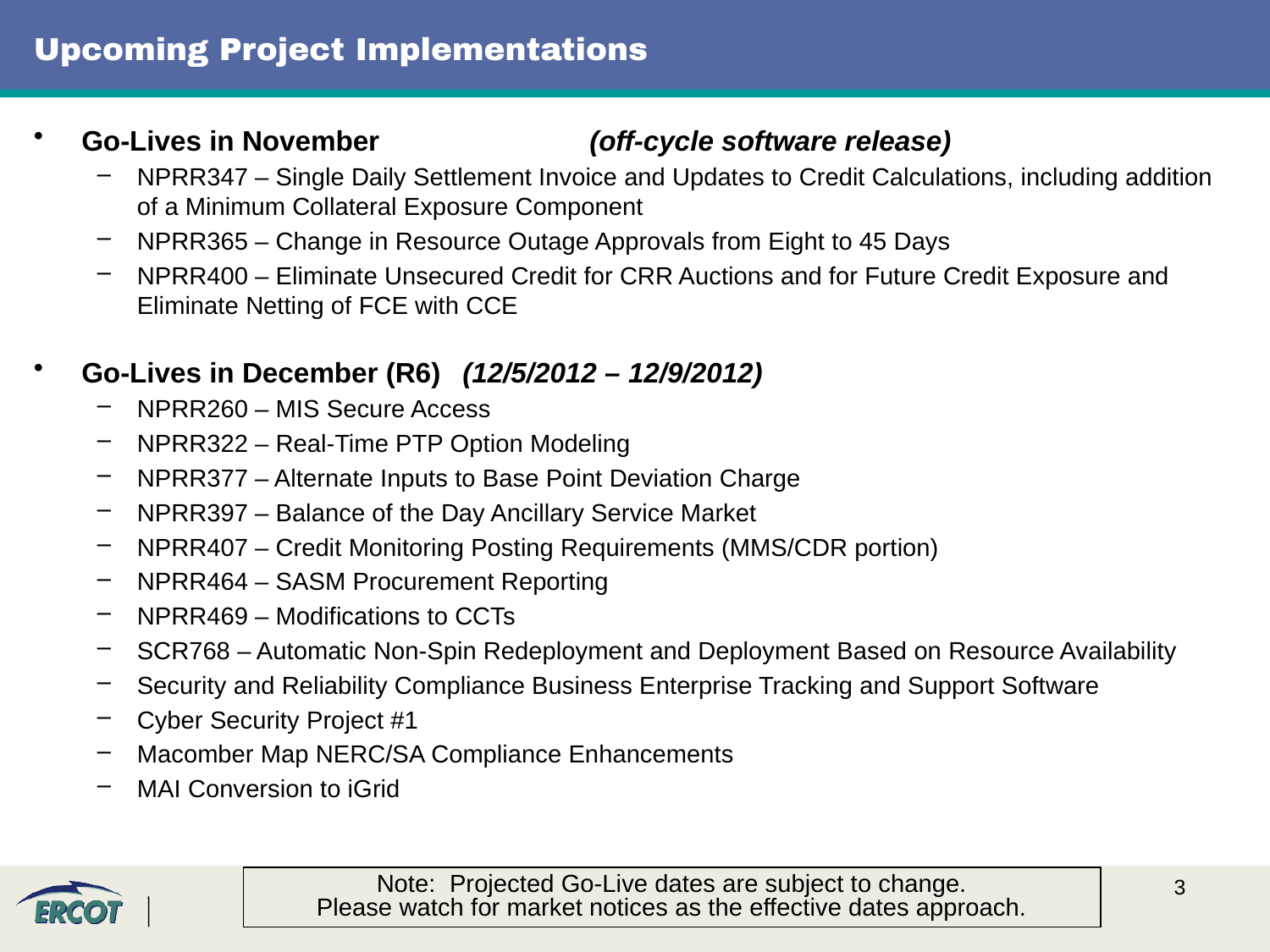

# Upcoming Project Implementations
Go-Lives in November		(off-cycle software release)
NPRR347 – Single Daily Settlement Invoice and Updates to Credit Calculations, including addition of a Minimum Collateral Exposure Component
NPRR365 – Change in Resource Outage Approvals from Eight to 45 Days
NPRR400 – Eliminate Unsecured Credit for CRR Auctions and for Future Credit Exposure and Eliminate Netting of FCE with CCE

Go-Lives in December (R6)	(12/5/2012 – 12/9/2012)
NPRR260 – MIS Secure Access
NPRR322 – Real-Time PTP Option Modeling
NPRR377 – Alternate Inputs to Base Point Deviation Charge
NPRR397 – Balance of the Day Ancillary Service Market
NPRR407 – Credit Monitoring Posting Requirements (MMS/CDR portion)
NPRR464 – SASM Procurement Reporting
NPRR469 – Modifications to CCTs
SCR768 – Automatic Non-Spin Redeployment and Deployment Based on Resource Availability
Security and Reliability Compliance Business Enterprise Tracking and Support Software
Cyber Security Project #1
Macomber Map NERC/SA Compliance Enhancements
MAI Conversion to iGrid

Note:  Projected Go-Live dates are subject to change.
Please watch for market notices as the effective dates approach.